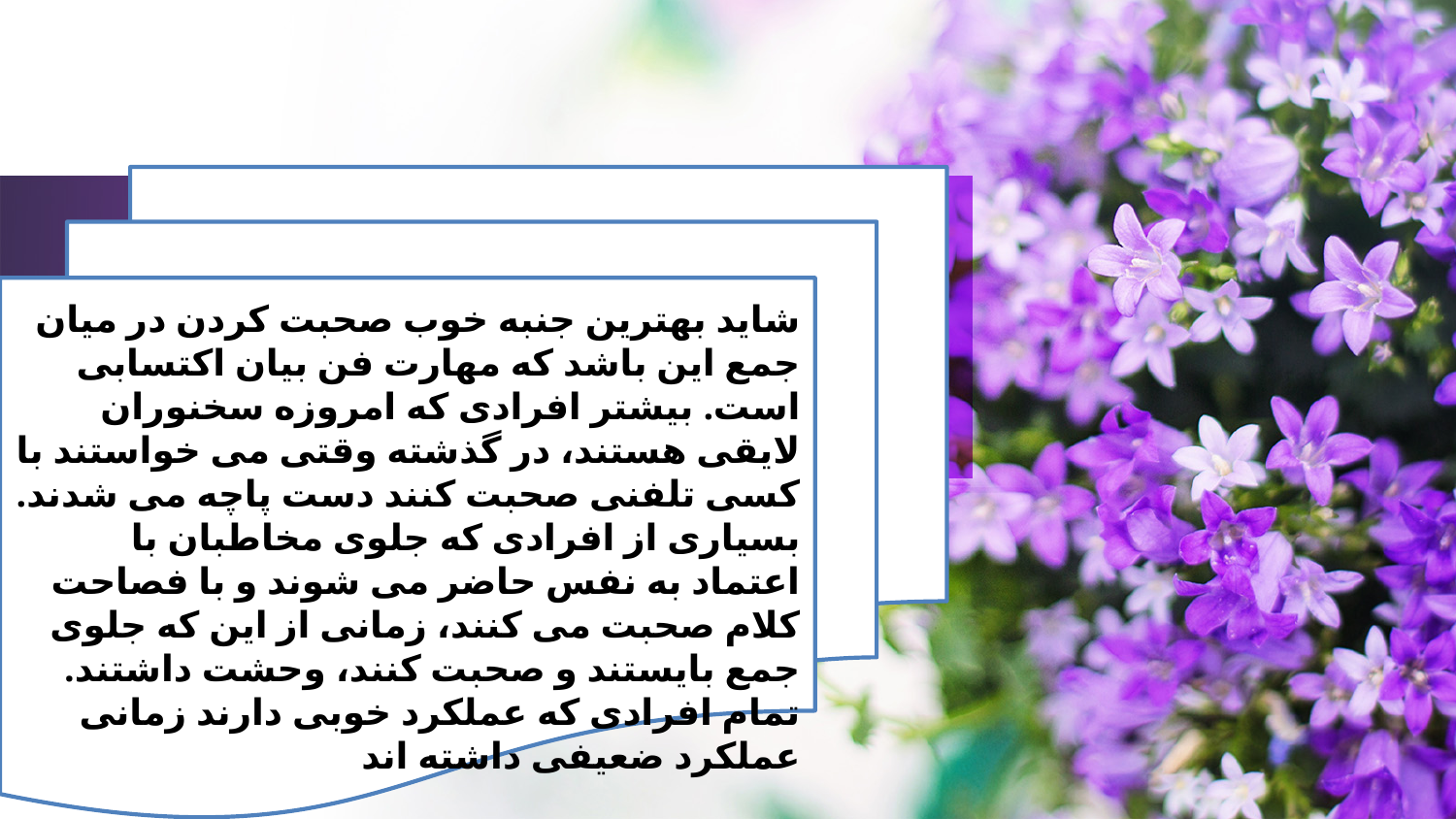

شاید بهترین جنبه خوب صحبت کردن در میان جمع این باشد که مهارت فن بیان اکتسابی است. بیشتر افرادی که امروزه سخنوران لایقی هستند، در گذشته وقتی می خواستند با کسی تلفنی صحبت کنند دست پاچه می شدند. بسیاری از افرادی که جلوی مخاطبان با اعتماد به نفس حاضر می شوند و با فصاحت کلام صحبت می کنند، زمانی از این که جلوی جمع بایستند و صحبت کنند، وحشت داشتند. تمام افرادی که عملکرد خوبی دارند زمانی عملکرد ضعیفی داشته اند